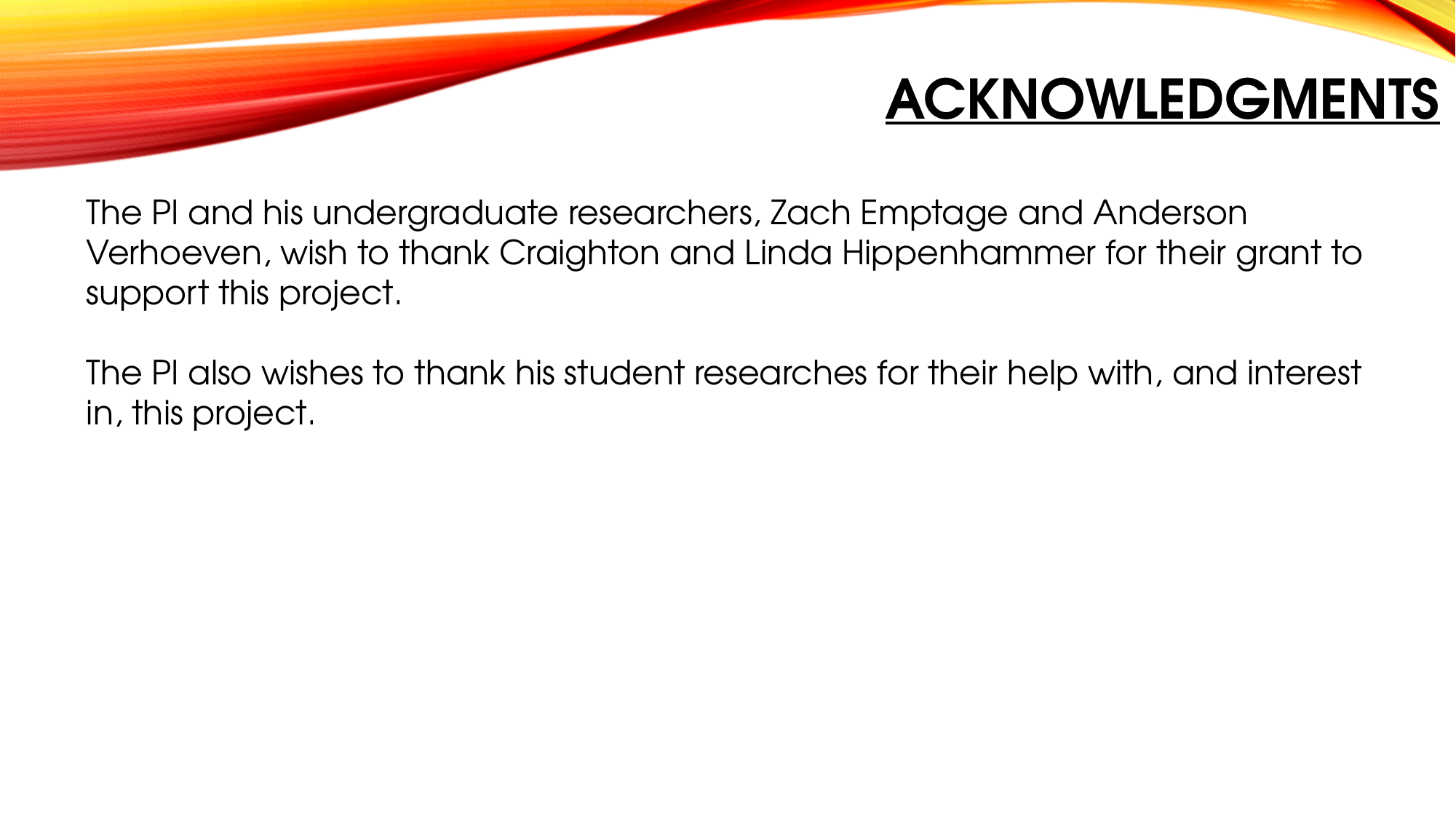

ACKNOWLEDGMENTS
The PI and his undergraduate researchers, Zach Emptage and Anderson Verhoeven, wish to thank Craighton and Linda Hippenhammer for their grant to support this project.

The PI also wishes to thank his student researches for their help with, and interest in, this project.